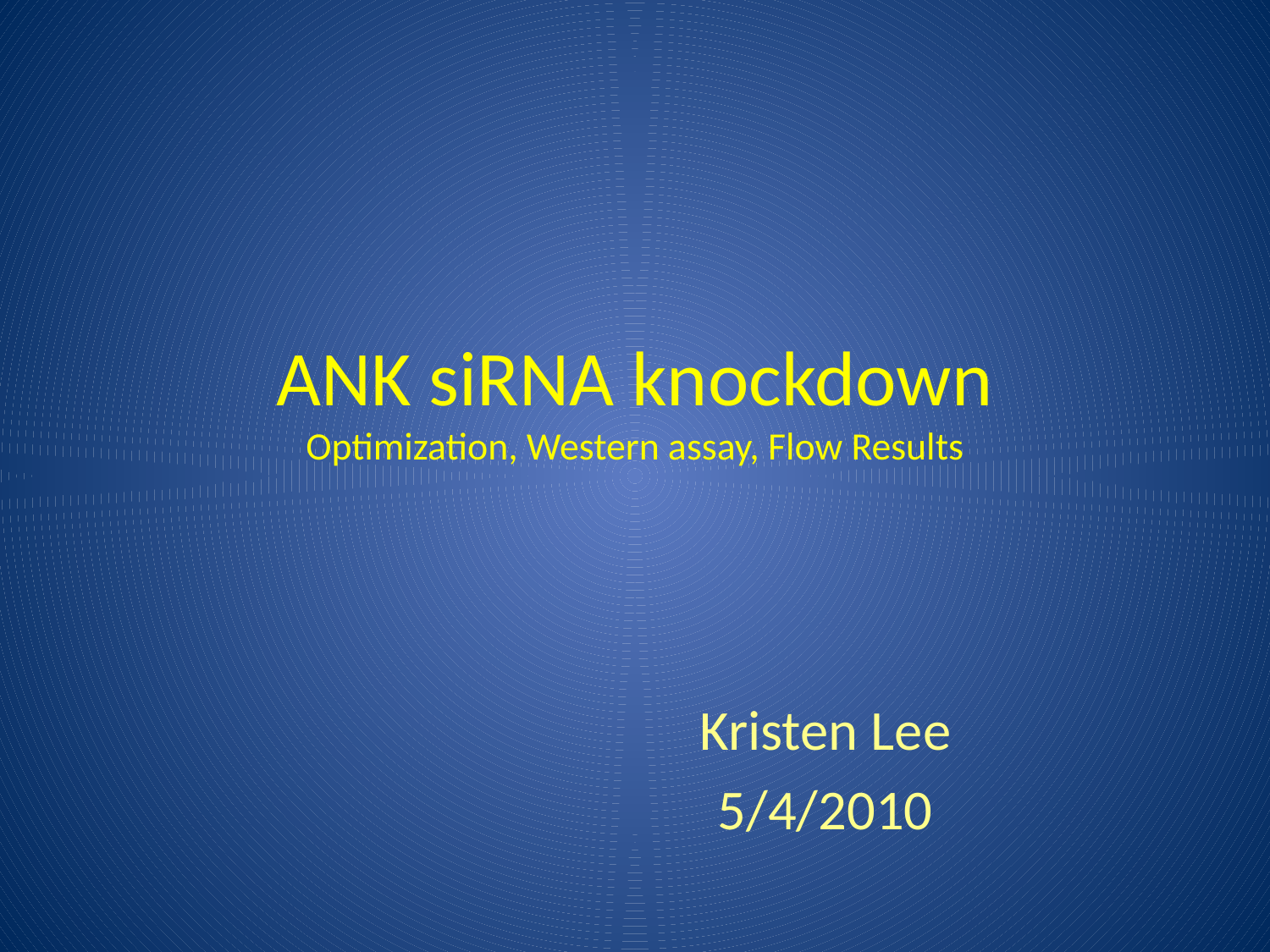

# ANK siRNA knockdown Optimization, Western assay, Flow Results
Kristen Lee
5/4/2010